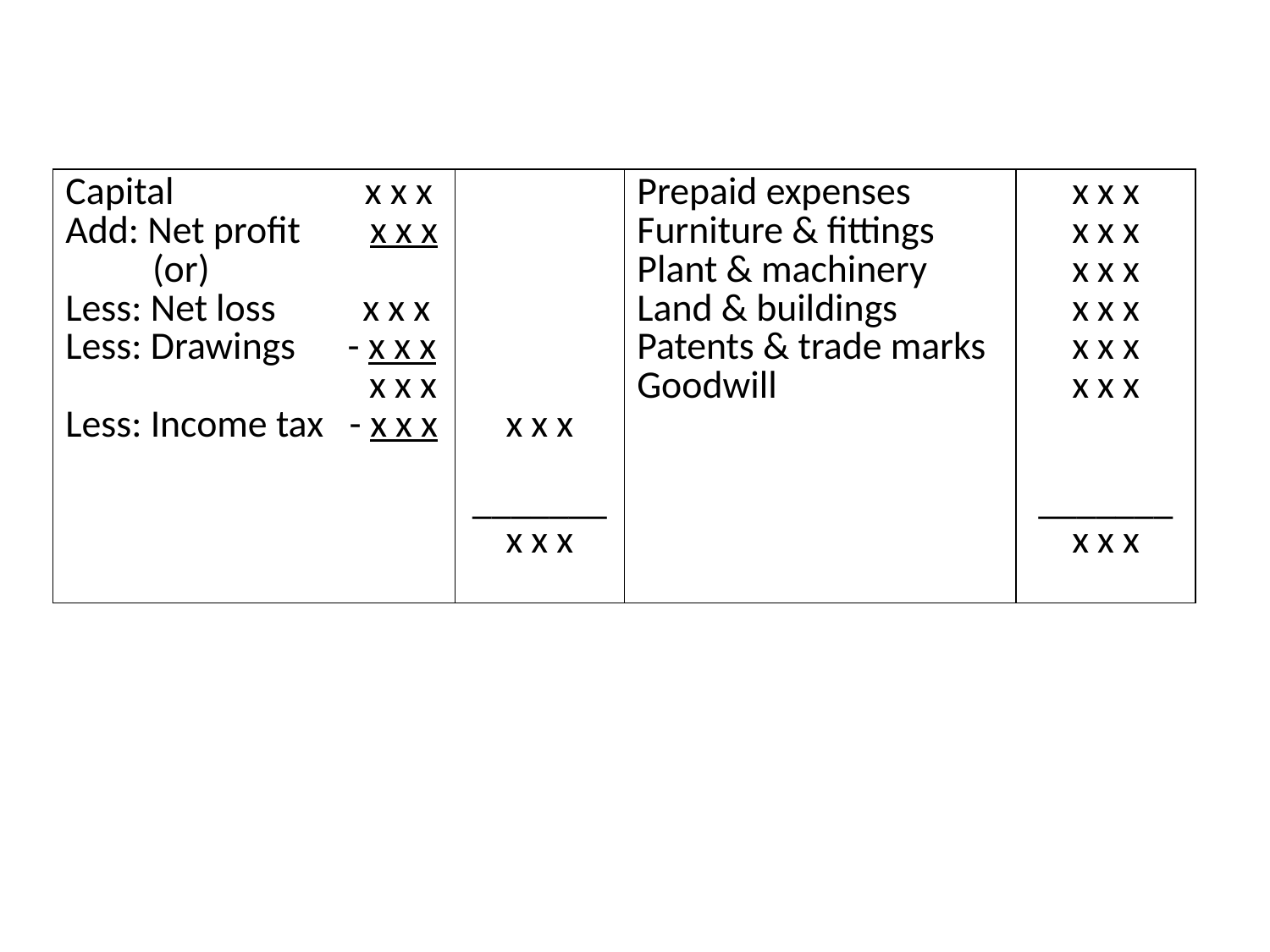

| Capital x x x Add: Net profit x x x (or) Less: Net loss x x x Less: Drawings - x x x x x x Less: Income tax - x x x | x x x \_\_\_\_\_\_\_ x x x | Prepaid expenses Furniture & fittings Plant & machinery Land & buildings Patents & trade marks Goodwill | x x x x x x x x x x x x x x x x x x \_\_\_\_\_\_\_ x x x |
| --- | --- | --- | --- |